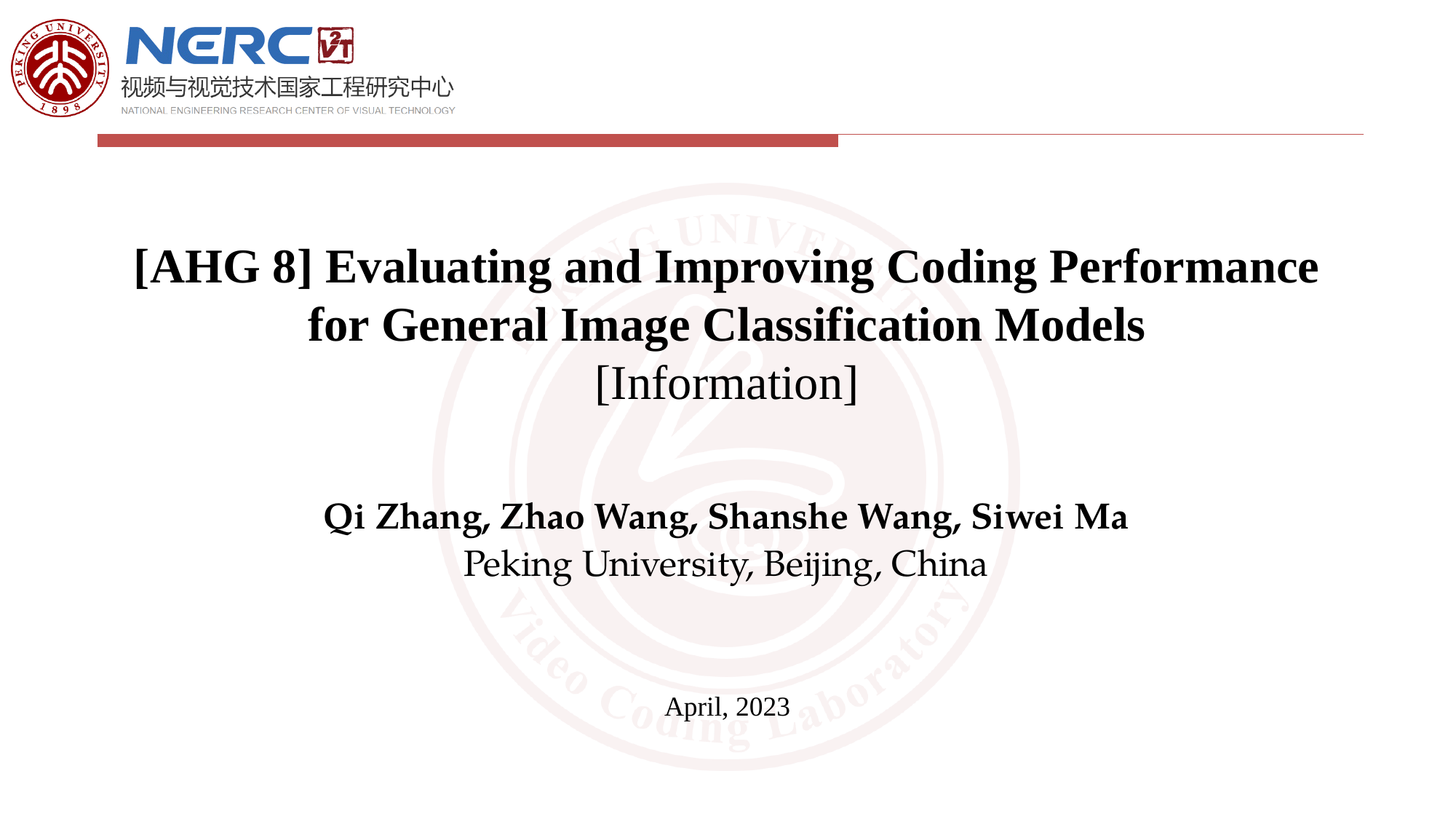

# [AHG 8] Evaluating and Improving Coding Performance for General Image Classification Models [Information]
Qi Zhang, Zhao Wang, Shanshe Wang, Siwei Ma
Peking University, Beijing, China
April, 2023